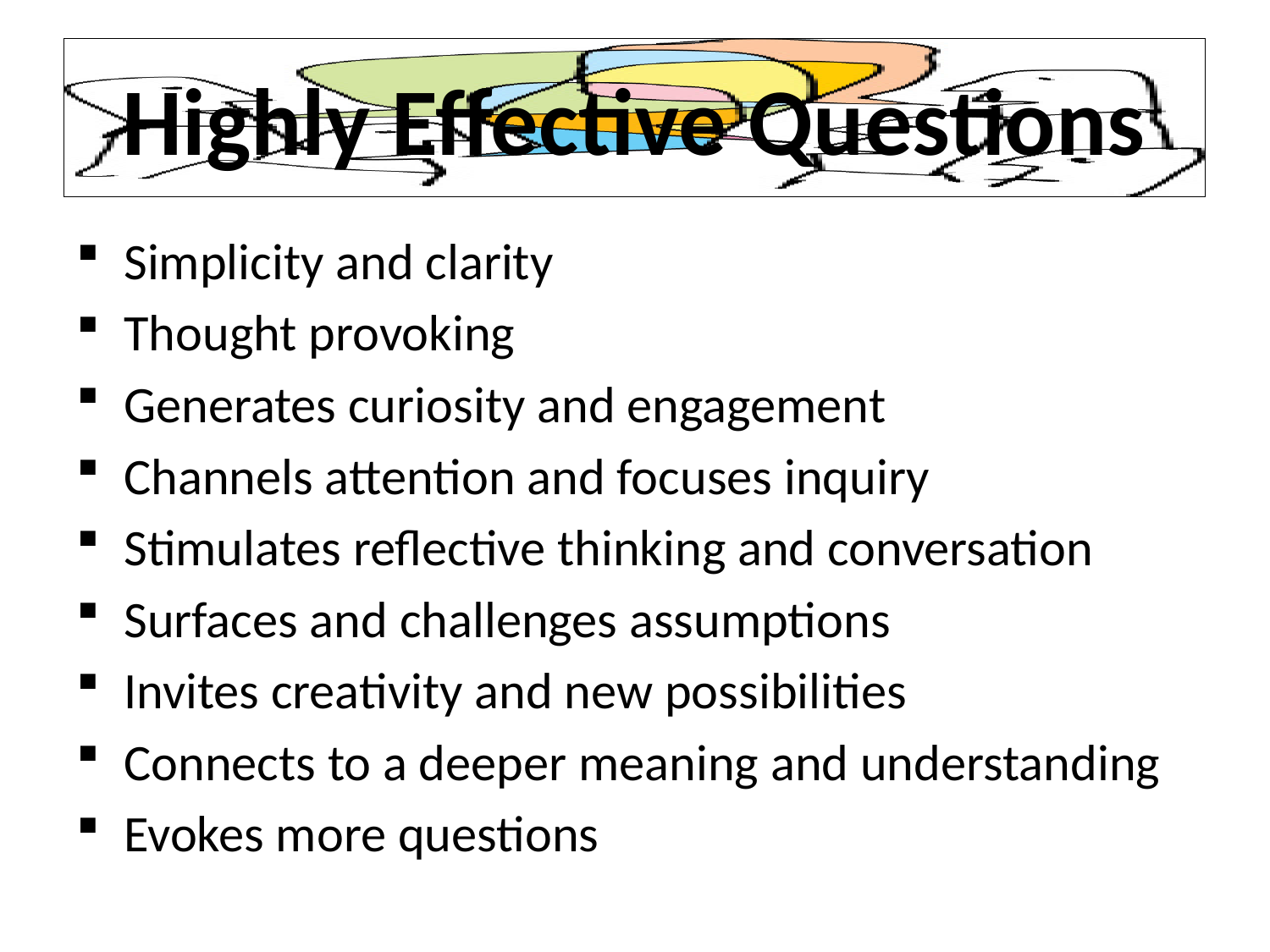

# Highly Effective Questions
Simplicity and clarity
Thought provoking
Generates curiosity and engagement
Channels attention and focuses inquiry
Stimulates reflective thinking and conversation
Surfaces and challenges assumptions
Invites creativity and new possibilities
Connects to a deeper meaning and understanding
Evokes more questions